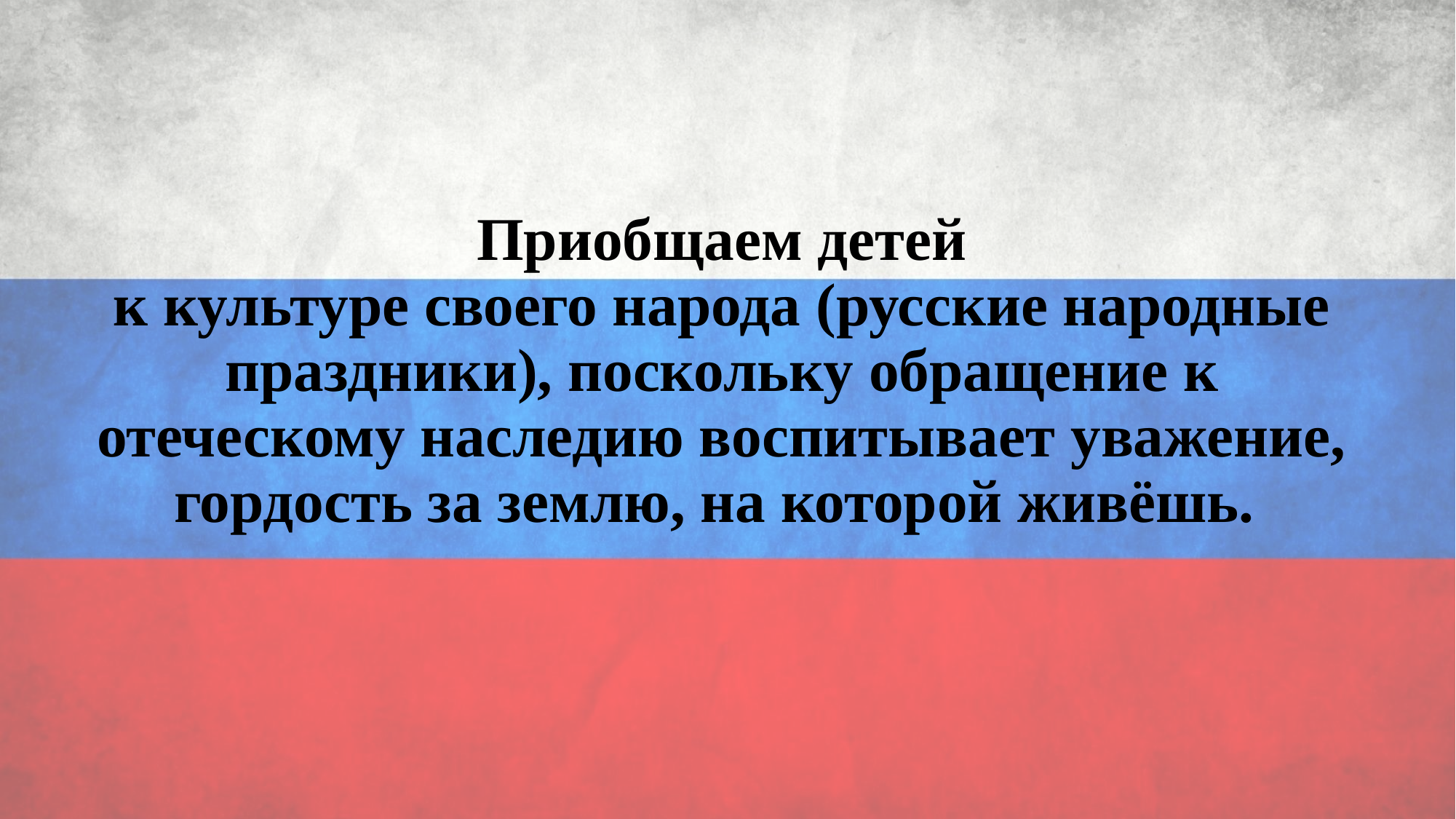

# Приобщаем детей к культуре своего народа (русские народные праздники), поскольку обращение к отеческому наследию воспитывает уважение, гордость за землю, на которой живёшь.